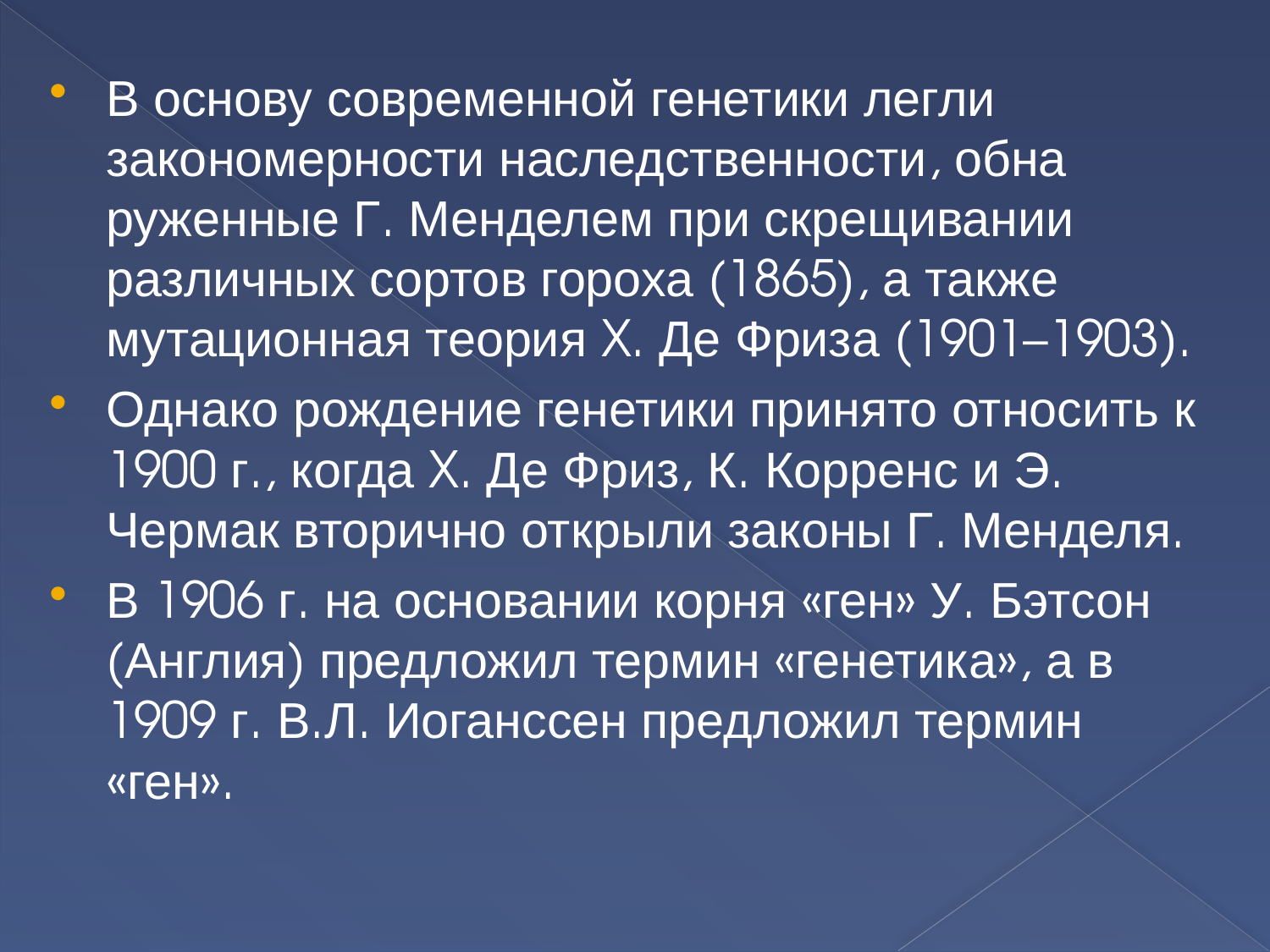

В основу современной генетики легли закономерности наследственности, обна­руженные Г. Менделем при скрещивании различных сортов гороха (1865), а также мутационная теория X. Де Фриза (1901–1903).
Однако рождение генетики принято относить к 1900 г., когда X. Де Фриз, К. Корренс и Э. Чермак вторично открыли законы Г. Менделя.
В 1906 г. на основании корня «ген» У. Бэтсон (Англия) предложил термин «генетика», а в 1909 г. В.Л. Иоганссен предложил термин «ген».